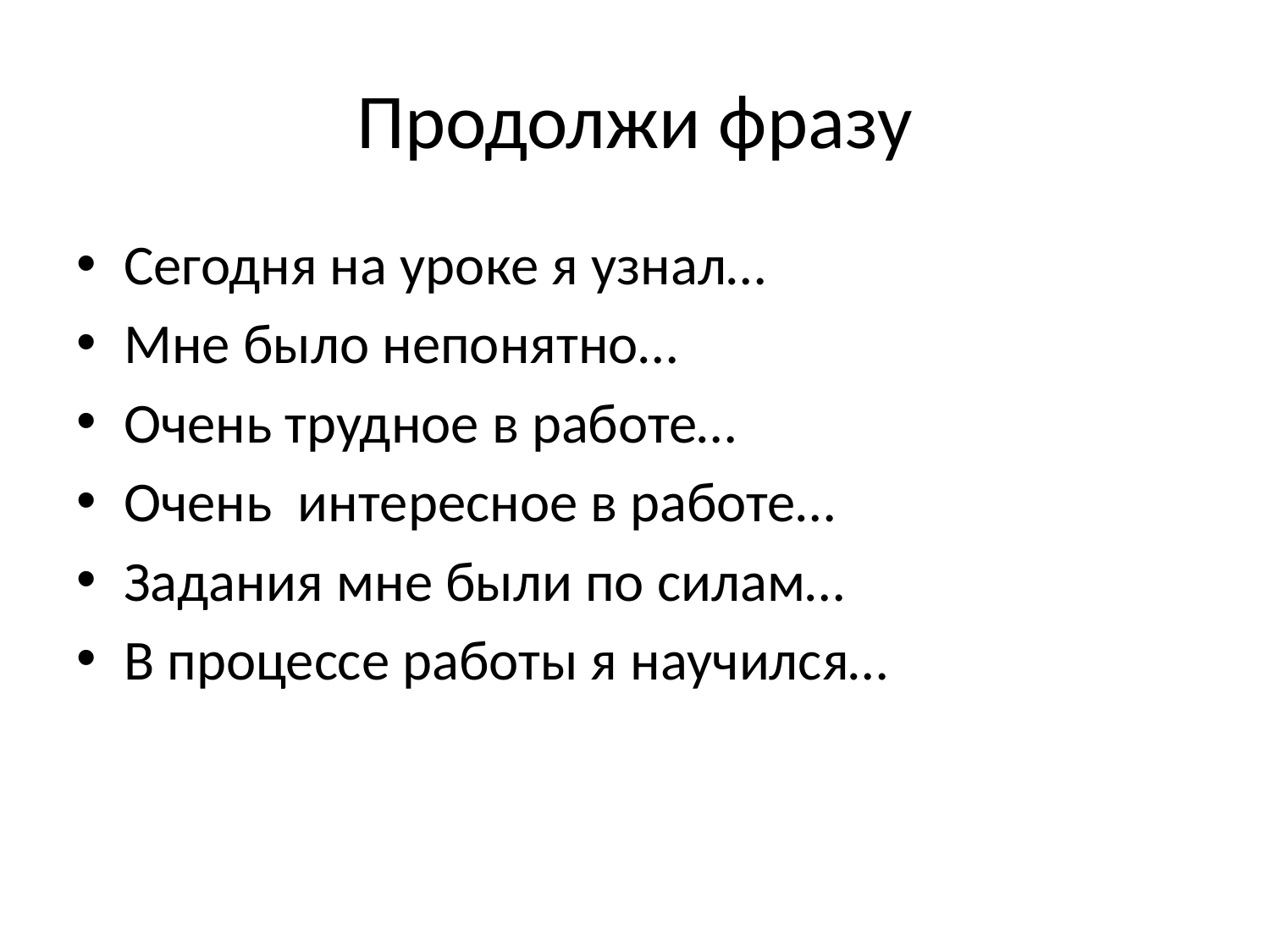

# Продолжи фразу
Сегодня на уроке я узнал…
Мне было непонятно…
Очень трудное в работе…
Очень  интересное в работе…
Задания мне были по силам…
В процессе работы я научился…